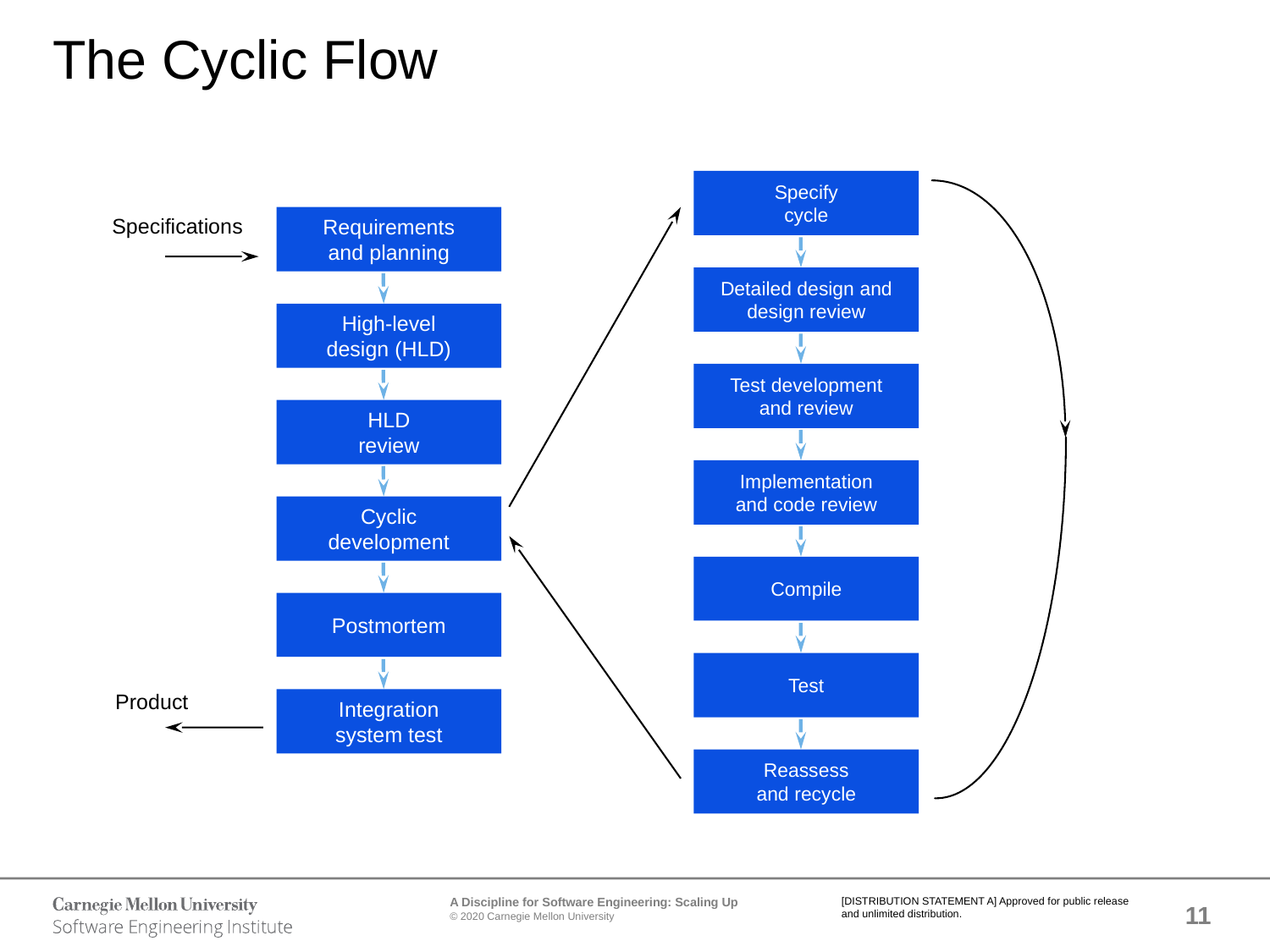

# The Cyclic Flow
Specify
cycle

Detailed design and
design review

Test development
and review

Implementation
and code review

Compile

Test

Reassess
and recycle

Requirements
and planning
Specifications

High-level
design (HLD)

HLD
review

Cyclic
development

Postmortem

Product
Integration
system test